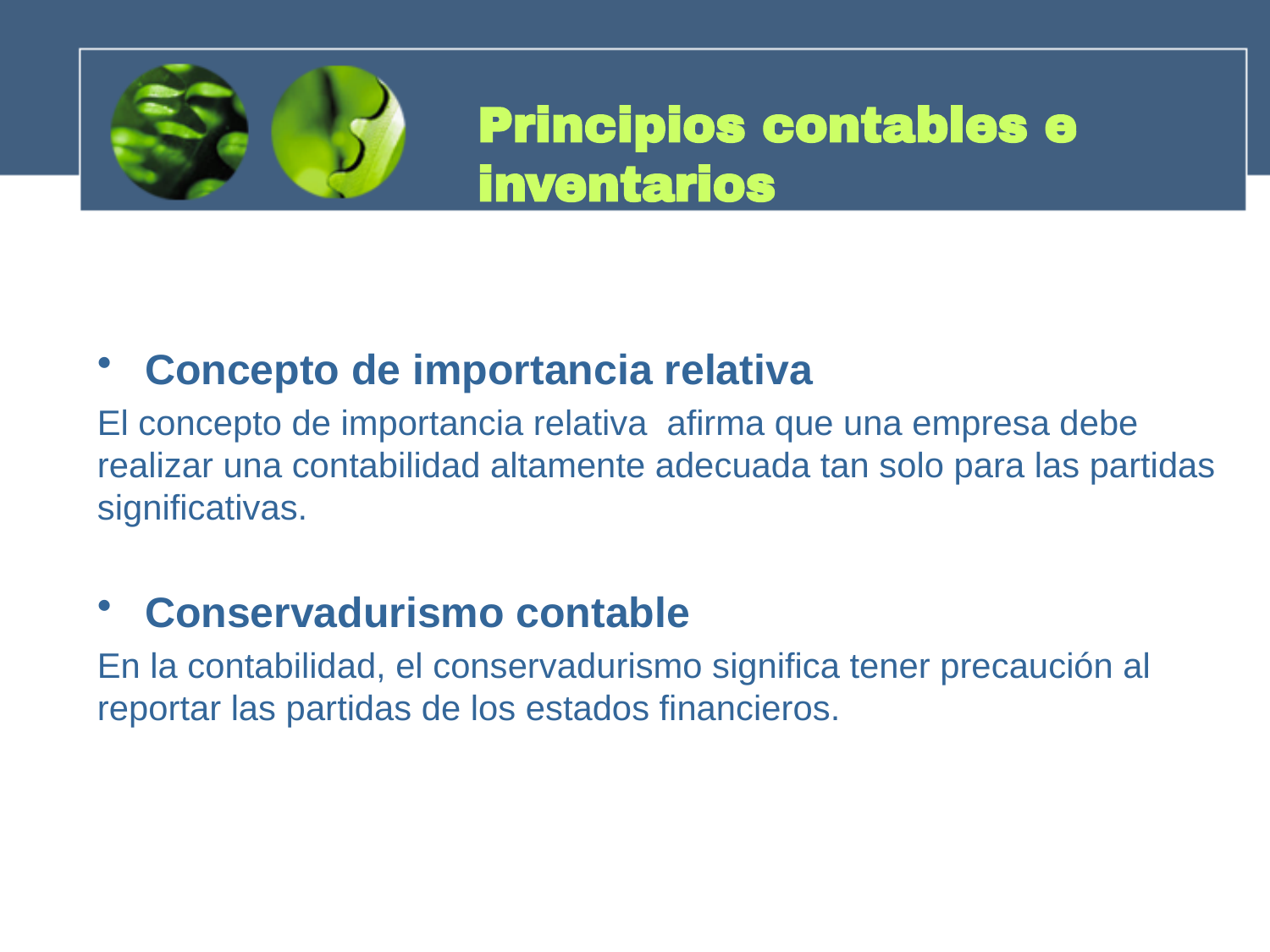

#
Principios contables e inventarios
Concepto de importancia relativa
El concepto de importancia relativa  afirma que una empresa debe realizar una contabilidad altamente adecuada tan solo para las partidas significativas.

Conservadurismo contable
En la contabilidad, el conservadurismo significa tener precaución al reportar las partidas de los estados financieros.